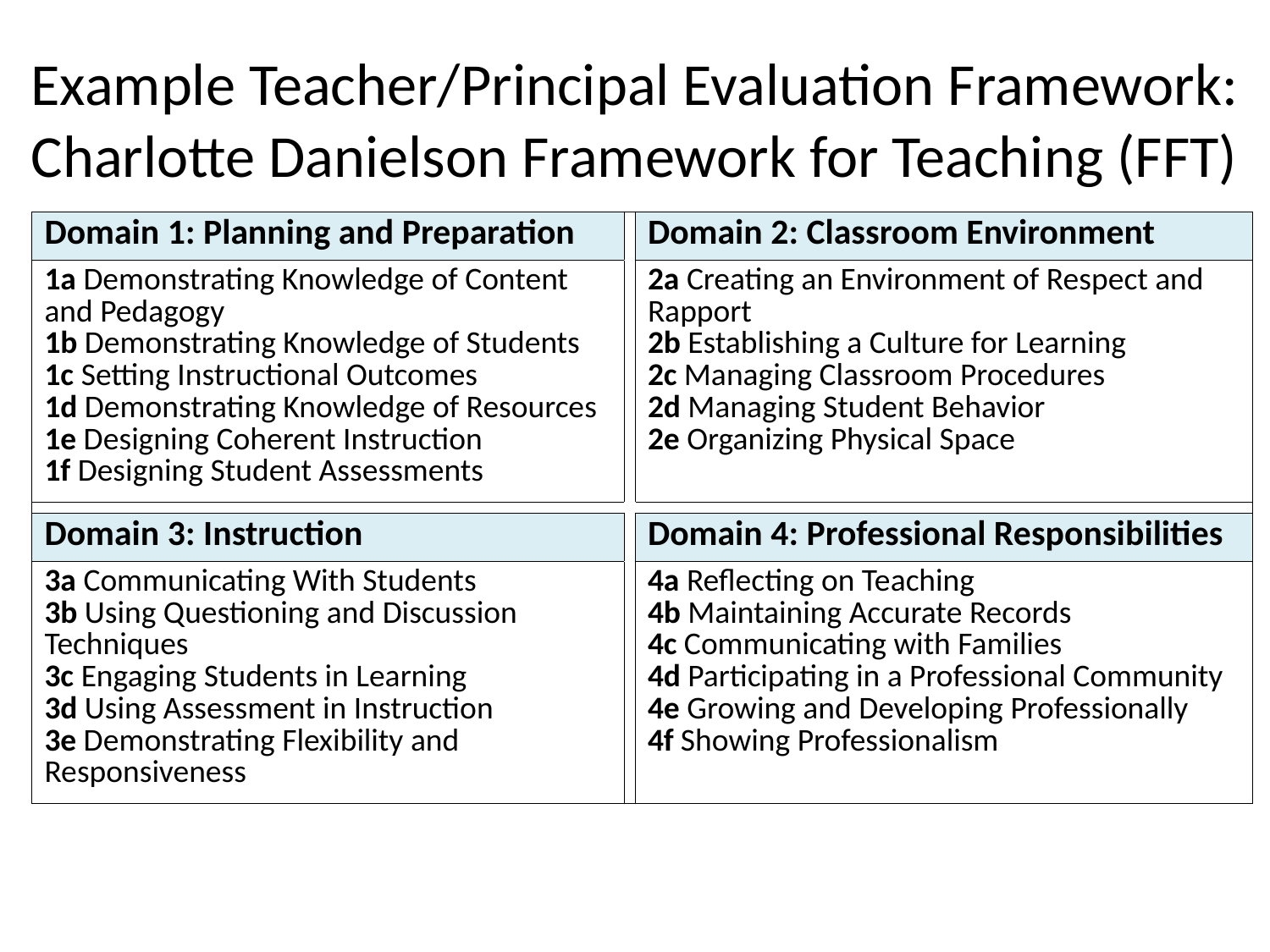

# Example Teacher/Principal Evaluation Framework: Charlotte Danielson Framework for Teaching (FFT)
| Domain 1: Planning and Preparation |  | Domain 2: Classroom Environment |
| --- | --- | --- |
| 1a Demonstrating Knowledge of Content and Pedagogy 1b Demonstrating Knowledge of Students 1c Setting Instructional Outcomes 1d Demonstrating Knowledge of Resources 1e Designing Coherent Instruction 1f Designing Student Assessments |  | 2a Creating an Environment of Respect and Rapport 2b Establishing a Culture for Learning 2c Managing Classroom Procedures 2d Managing Student Behavior 2e Organizing Physical Space |
|  |  |  |
| Domain 3: Instruction |  | Domain 4: Professional Responsibilities |
| 3a Communicating With Students 3b Using Questioning and Discussion Techniques 3c Engaging Students in Learning 3d Using Assessment in Instruction 3e Demonstrating Flexibility and Responsiveness |  | 4a Reflecting on Teaching 4b Maintaining Accurate Records 4c Communicating with Families 4d Participating in a Professional Community 4e Growing and Developing Professionally 4f Showing Professionalism |